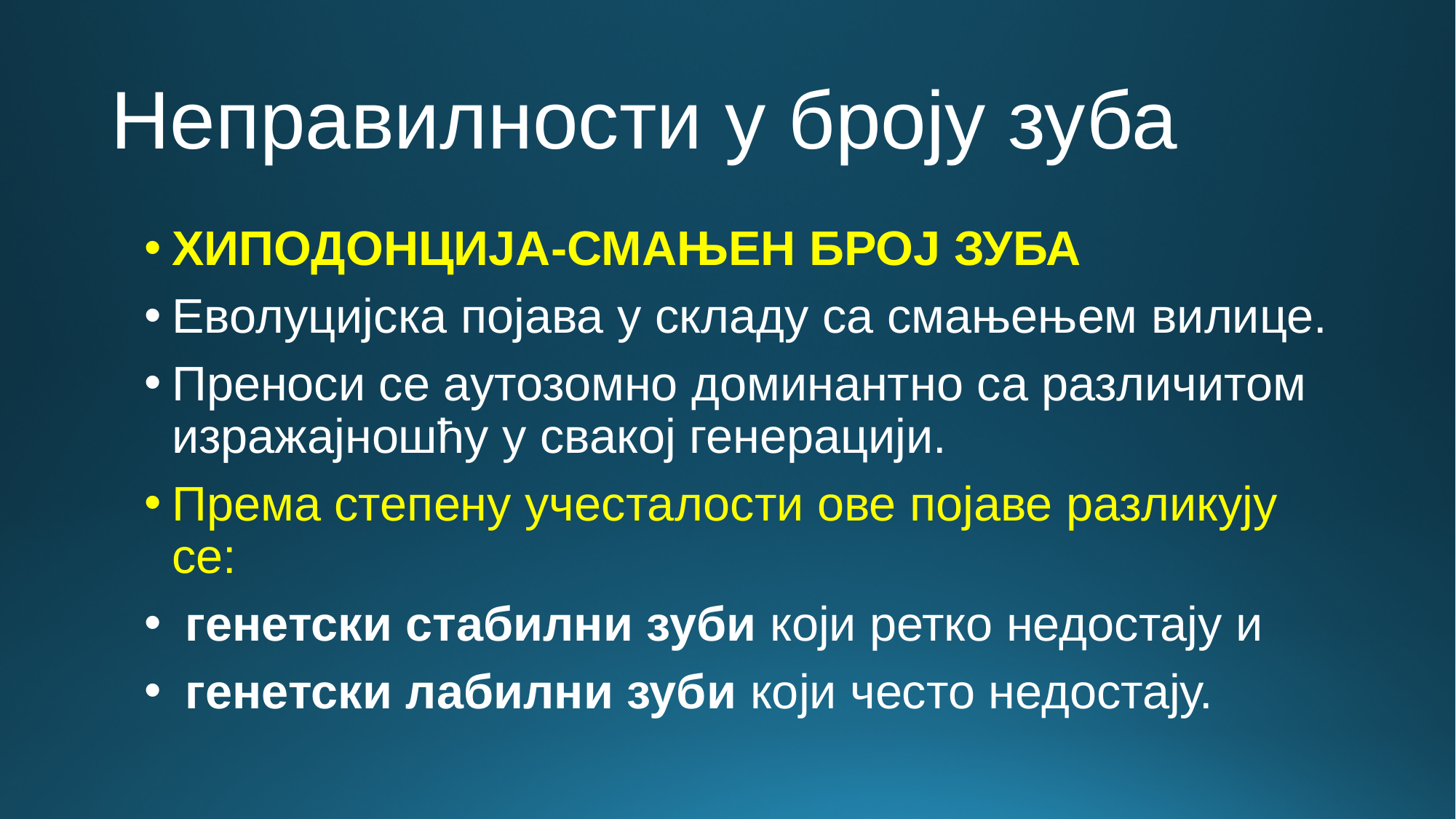

# Неправилности у броју зуба
ХИПОДОНЦИЈА-СМАЊЕН БРОЈ ЗУБА
Еволуцијска појава у складу са смањењем вилице.
Преноси се аутозомно доминантно са различитом изражајношћу у свакој генерацији.
Према степену учесталости ове појаве разликују се:
 генетски стабилни зуби који ретко недостају и
 генетски лабилни зуби који често недостају.